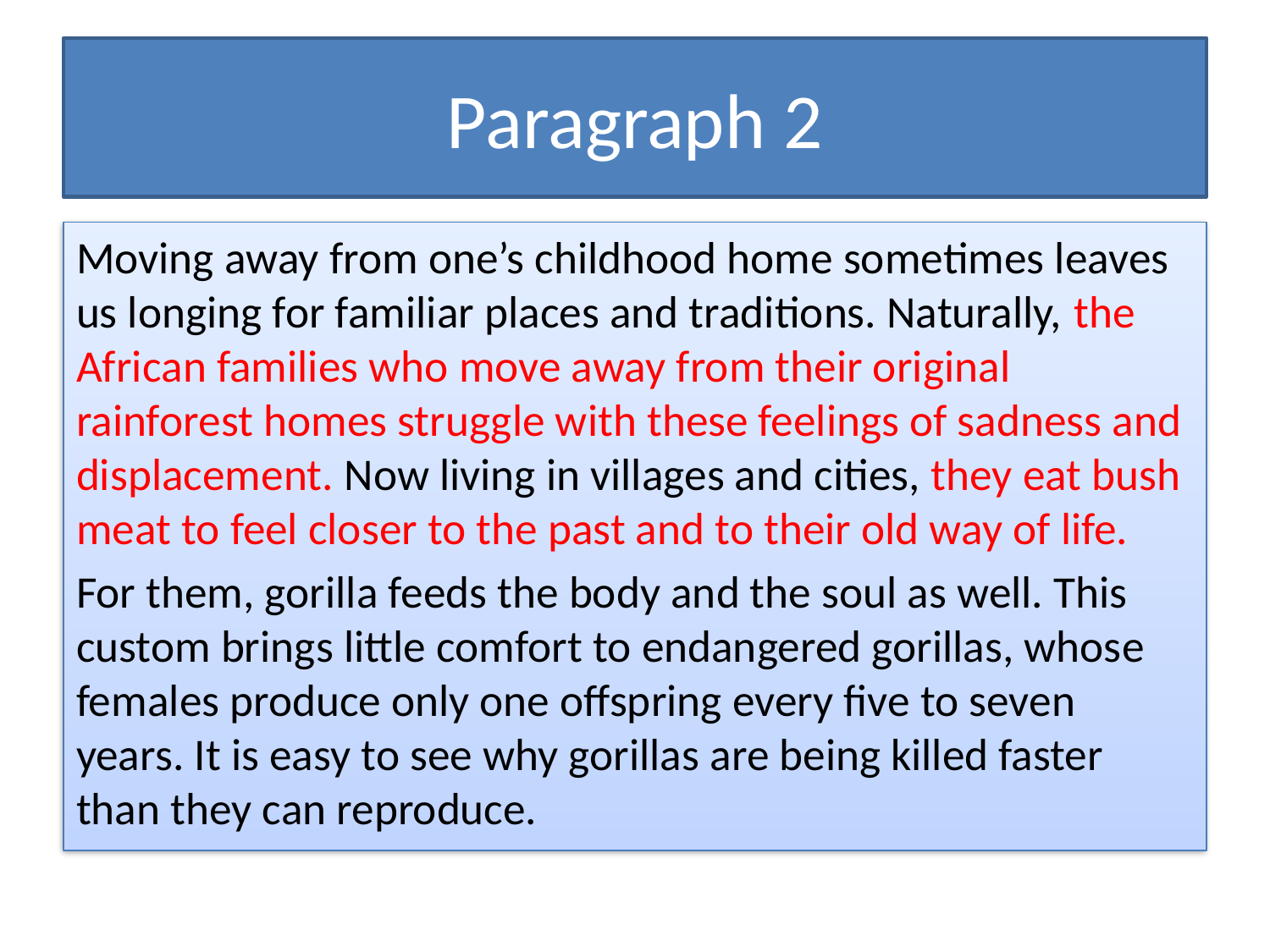

# Paragraph 2
Moving away from one’s childhood home sometimes leaves us longing for familiar places and traditions. Naturally, the African families who move away from their original rainforest homes struggle with these feelings of sadness and displacement. Now living in villages and cities, they eat bush meat to feel closer to the past and to their old way of life.
For them, gorilla feeds the body and the soul as well. This custom brings little comfort to endangered gorillas, whose females produce only one offspring every five to seven years. It is easy to see why gorillas are being killed faster than they can reproduce.